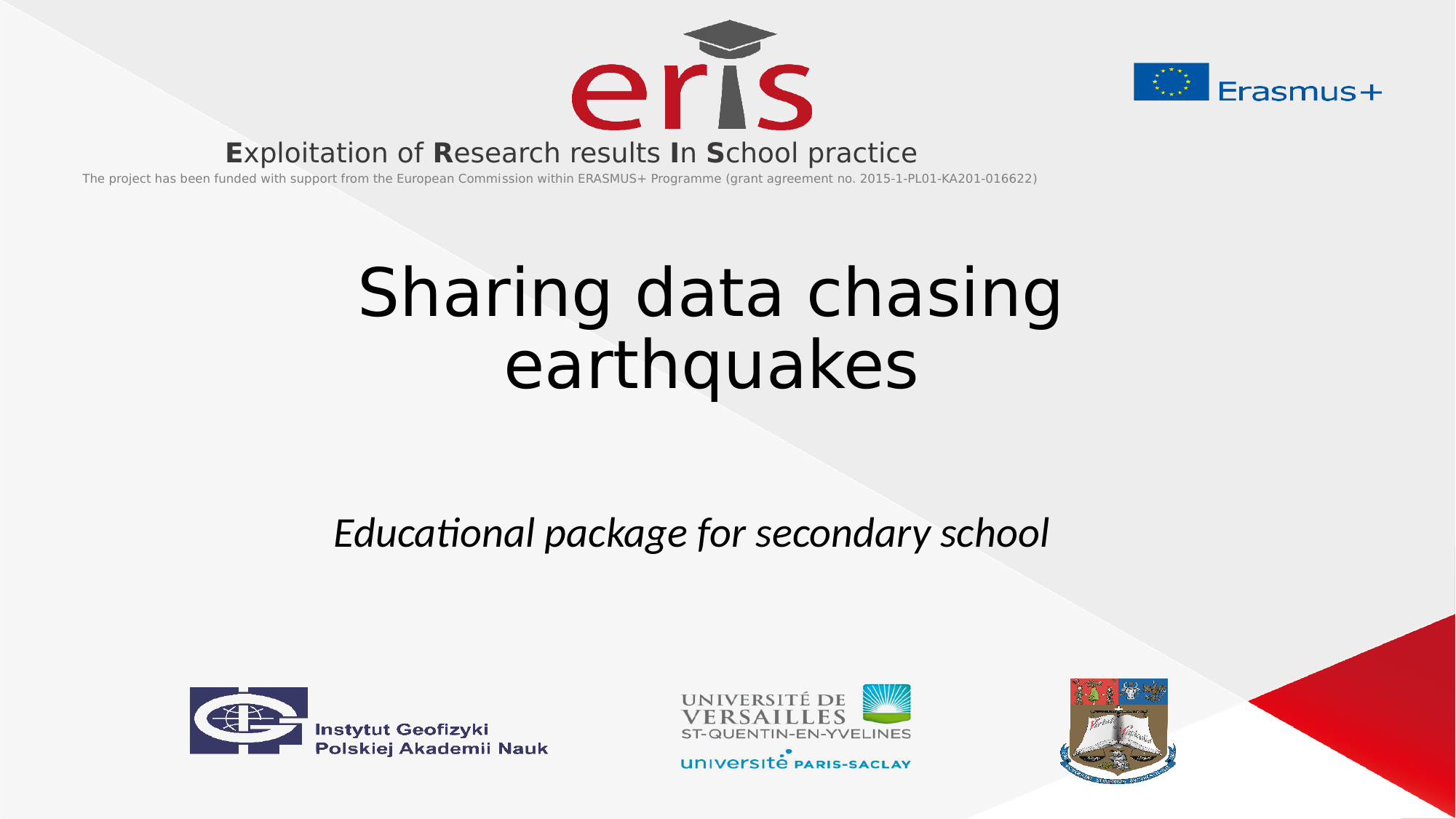

# Sharing data chasing earthquakes

Educational package for secondary school